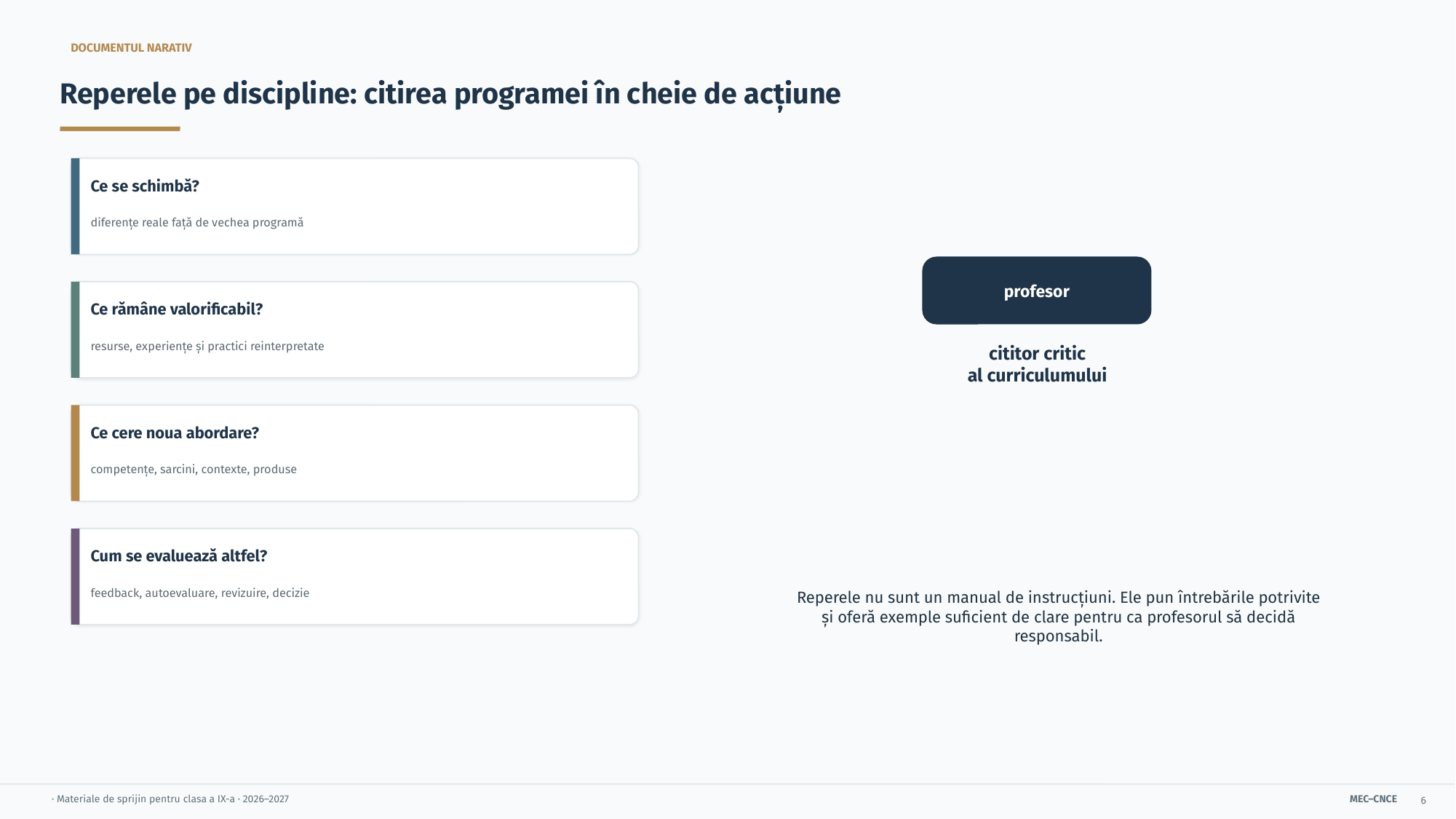

DOCUMENTUL NARATIV
Reperele pe discipline: citirea programei în cheie de acțiune

Ce se schimbă?
diferențe reale față de vechea programă
profesor

Ce rămâne valorificabil?
resurse, experiențe și practici reinterpretate
cititor critic
al curriculumului

Ce cere noua abordare?
competențe, sarcini, contexte, produse

Cum se evaluează altfel?
feedback, autoevaluare, revizuire, decizie
Reperele nu sunt un manual de instrucțiuni. Ele pun întrebările potrivite și oferă exemple suficient de clare pentru ca profesorul să decidă responsabil.
6